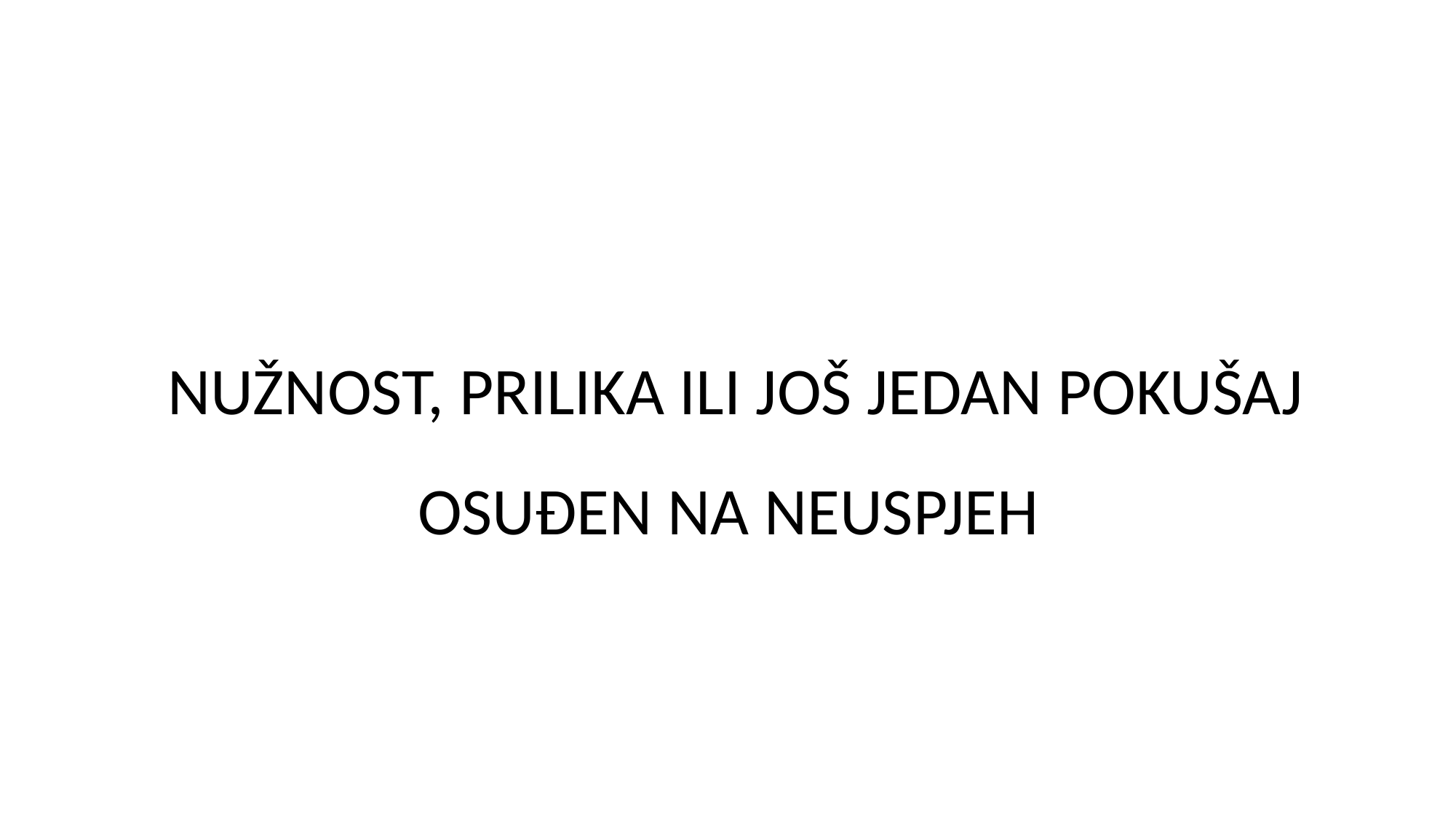

NUŽNOST, PRILIKA ILI JOŠ JEDAN POKUŠAJ OSUĐEN NA NEUSPJEH